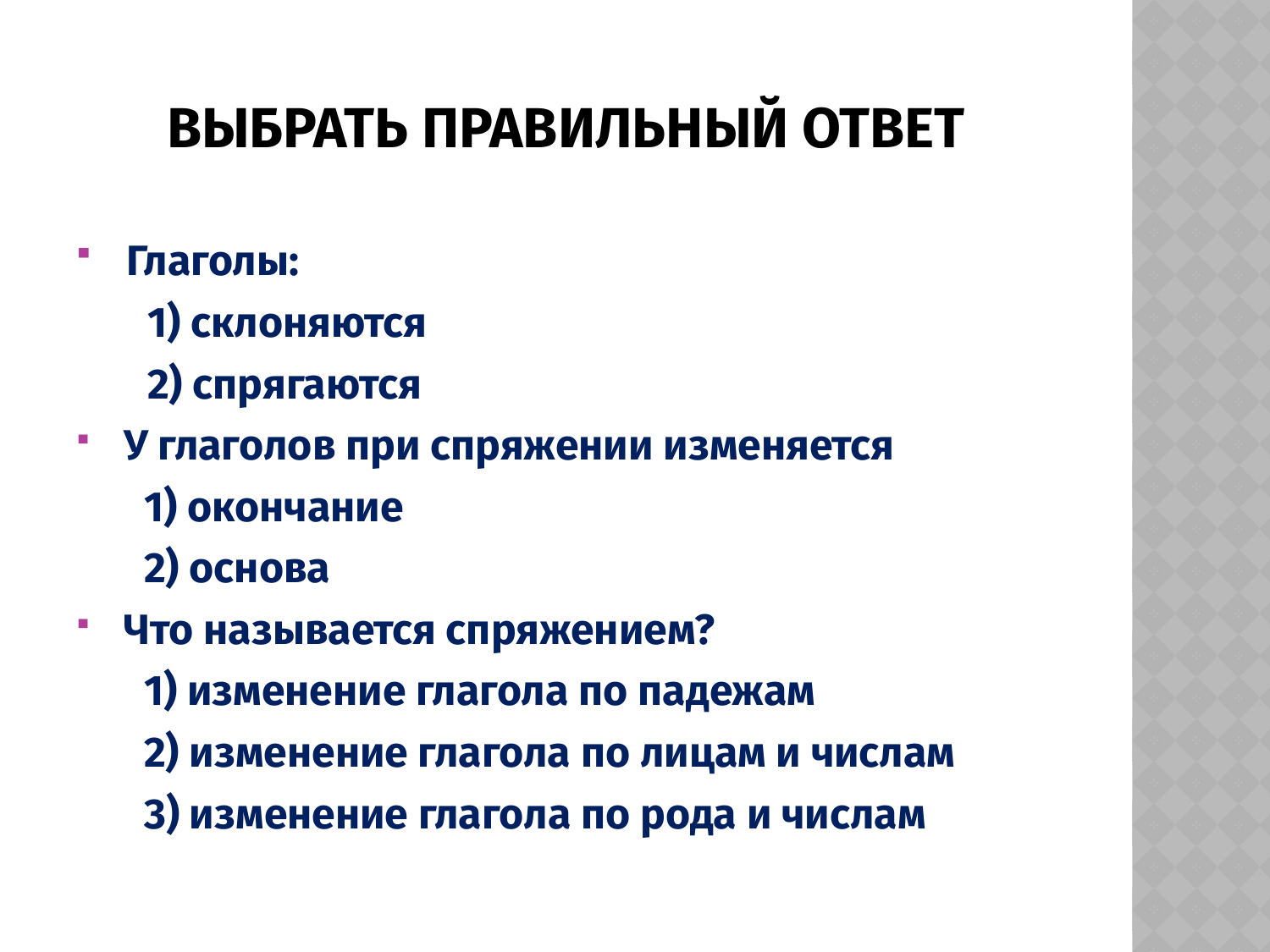

# Выбрать правильный ответ
 Глаголы:
	1) склоняются
	2) спрягаются
 У глаголов при спряжении изменяется
	   1) окончание
	   2) основа
 Что называется спряжением?
  	   1) изменение глагола по падежам
	   2) изменение глагола по лицам и числам
	   3) изменение глагола по рода и числам